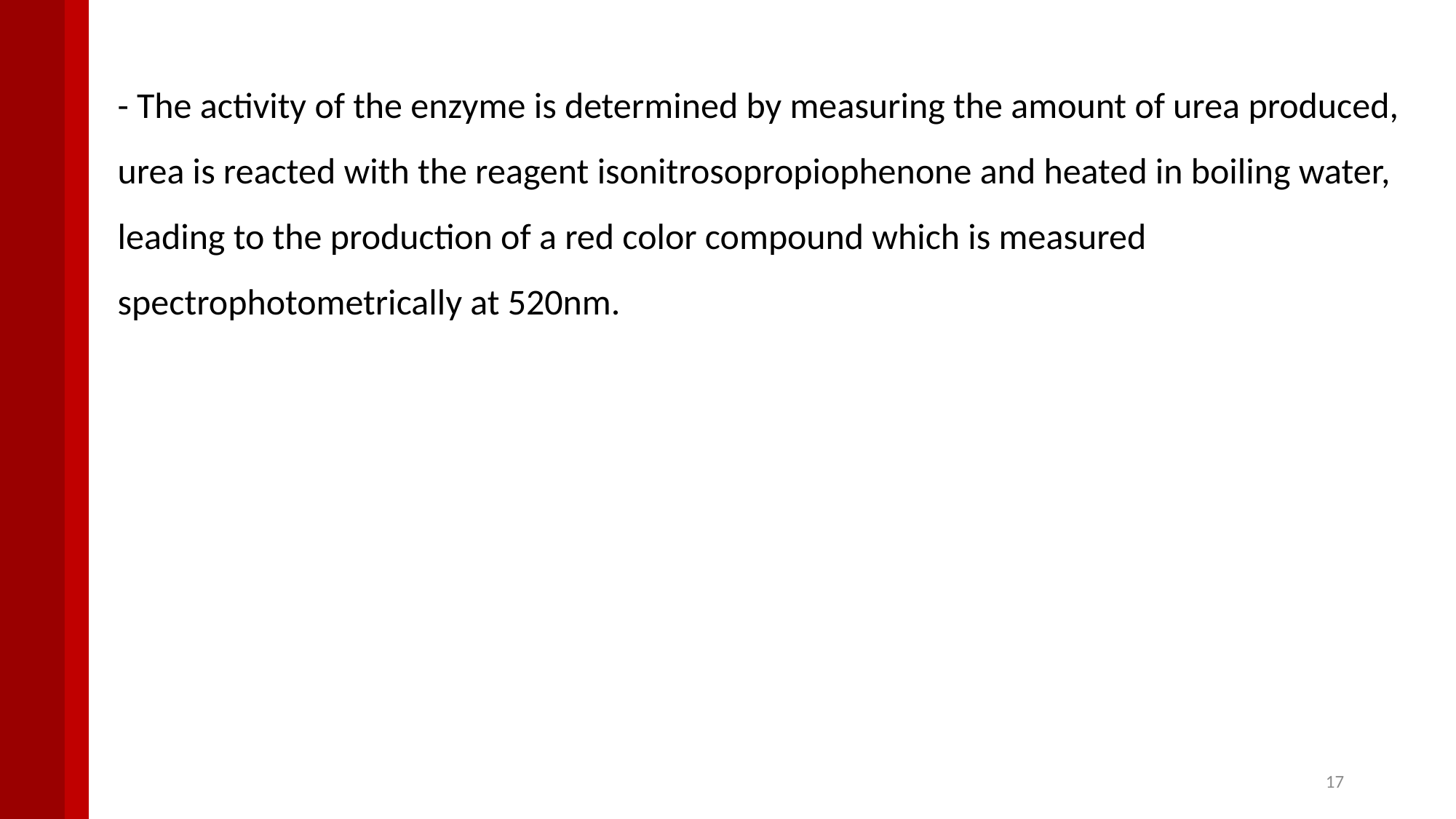

- The activity of the enzyme is determined by measuring the amount of urea produced, urea is reacted with the reagent isonitrosopropiophenone and heated in boiling water, leading to the production of a red color compound which is measured spectrophotometrically at 520nm.
17